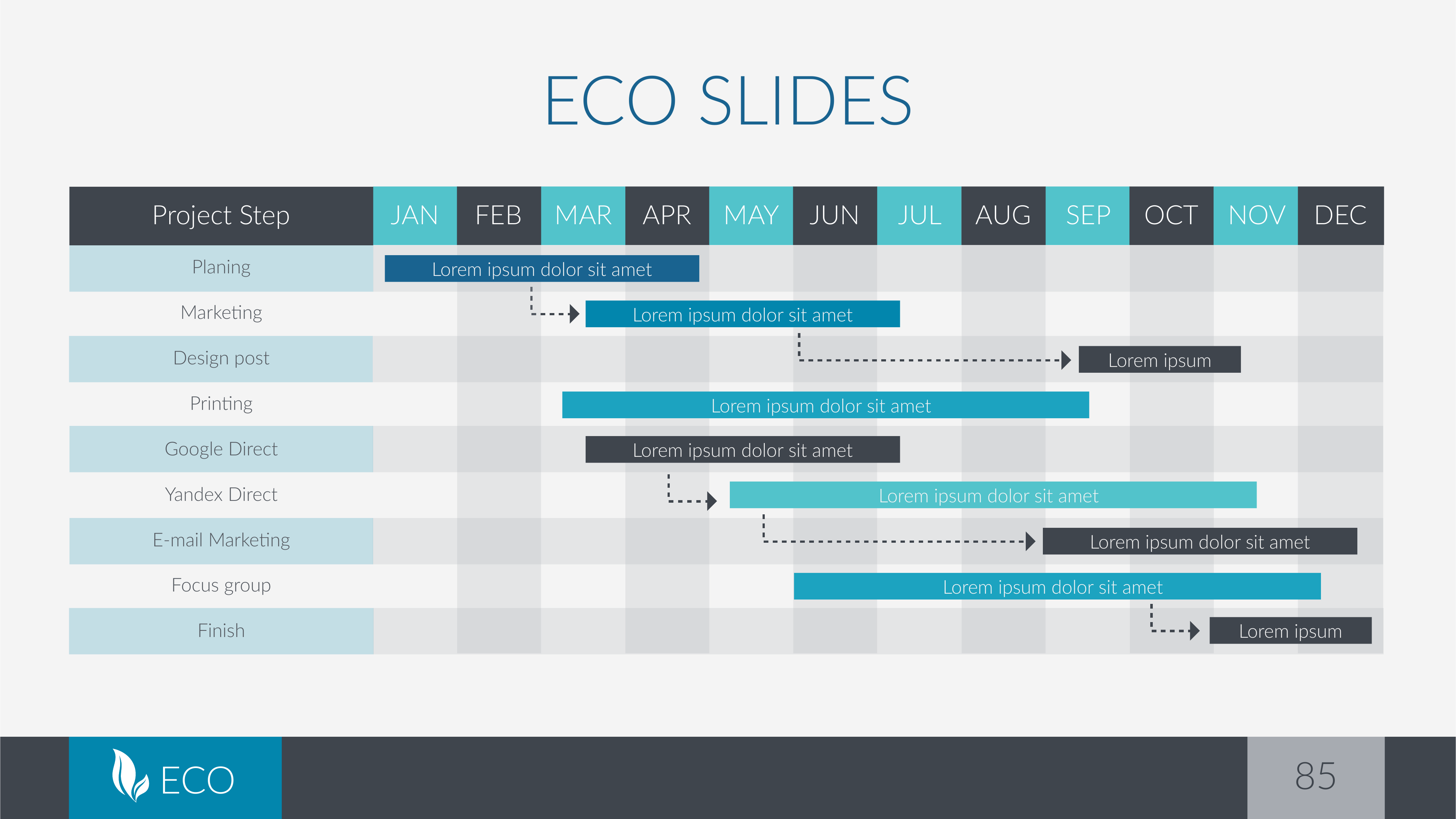

# ECO SLIDES

Project Step
JAN
FEB
MAR
APR
MAY
JUN
JUL
AUG
SEP
OCT
NOV
DEC

Planing

Marketing

Design post

Printing

Google Direct

Yandex Direct

E-mail Marketing

Focus group

Finish
Lorem ipsum dolor sit amet

Lorem ipsum dolor sit amet

Lorem ipsum

Lorem ipsum dolor sit amet

Lorem ipsum dolor sit amet

Lorem ipsum dolor sit amet

Lorem ipsum dolor sit amet

Lorem ipsum dolor sit amet

Lorem ipsum

85